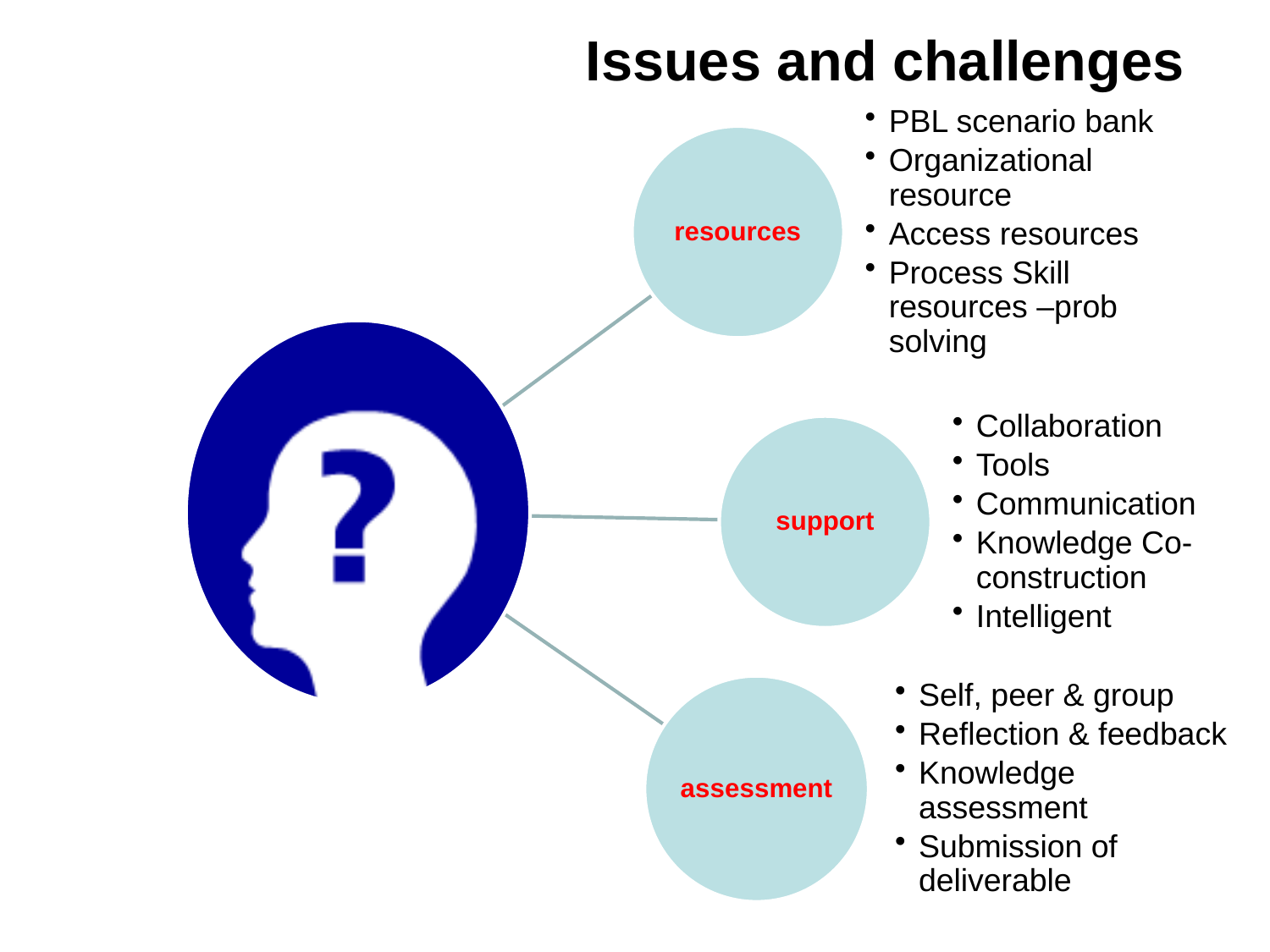

# Issues and challenges
resources
PBL scenario bank
Organizational resource
Access resources
Process Skill resources –prob solving
support
Collaboration
Tools
Communication
Knowledge Co-construction
Intelligent
assessment
Self, peer & group
Reflection & feedback
Knowledge assessment
Submission of deliverable